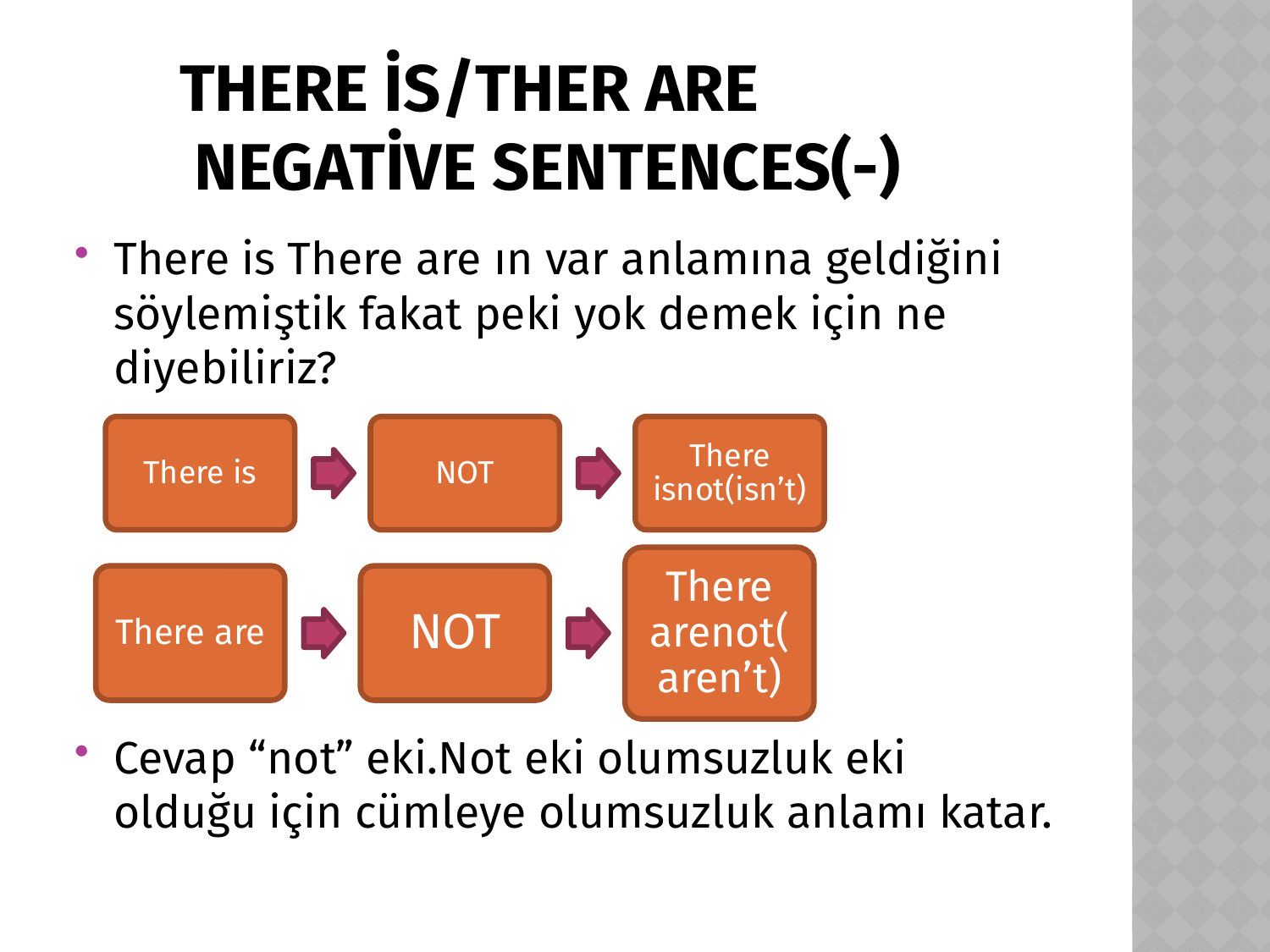

# THERE İS/THER ARE NEGATİVE SENTENCES(-)
There is There are ın var anlamına geldiğini söylemiştik fakat peki yok demek için ne diyebiliriz?

Cevap “not” eki.Not eki olumsuzluk eki olduğu için cümleye olumsuzluk anlamı katar.

There is

NOT

There isnot(isn’t)
There are

NOT

There arenot(aren’t)